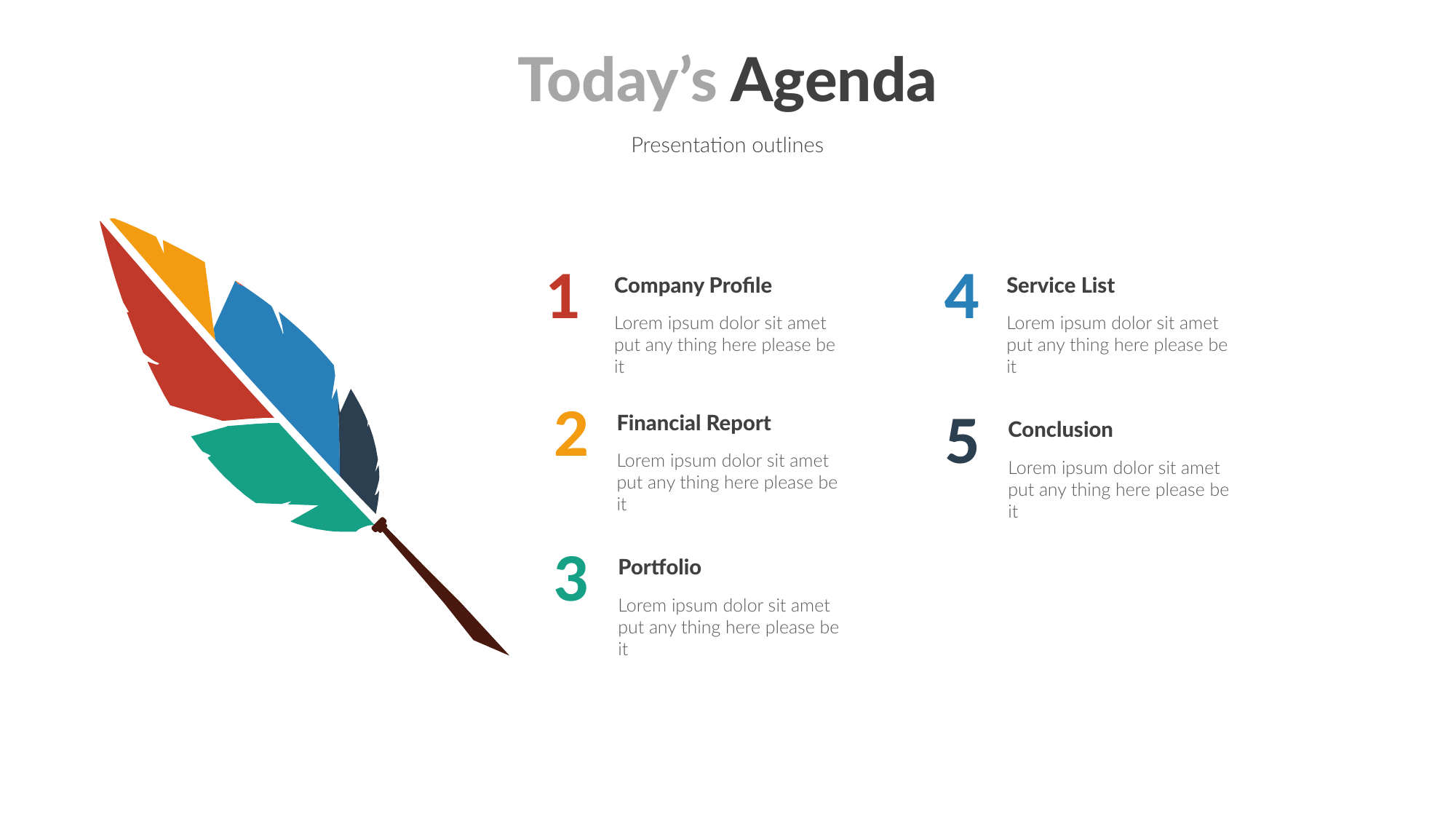

# Today’s Agenda
Presentation outlines

1
4
Company Profile
Service List
Lorem ipsum dolor sit amet put any thing here please be it
Lorem ipsum dolor sit amet put any thing here please be it
2
5
Financial Report
Conclusion
Lorem ipsum dolor sit amet put any thing here please be it
Lorem ipsum dolor sit amet put any thing here please be it
3
Portfolio
Lorem ipsum dolor sit amet put any thing here please be it